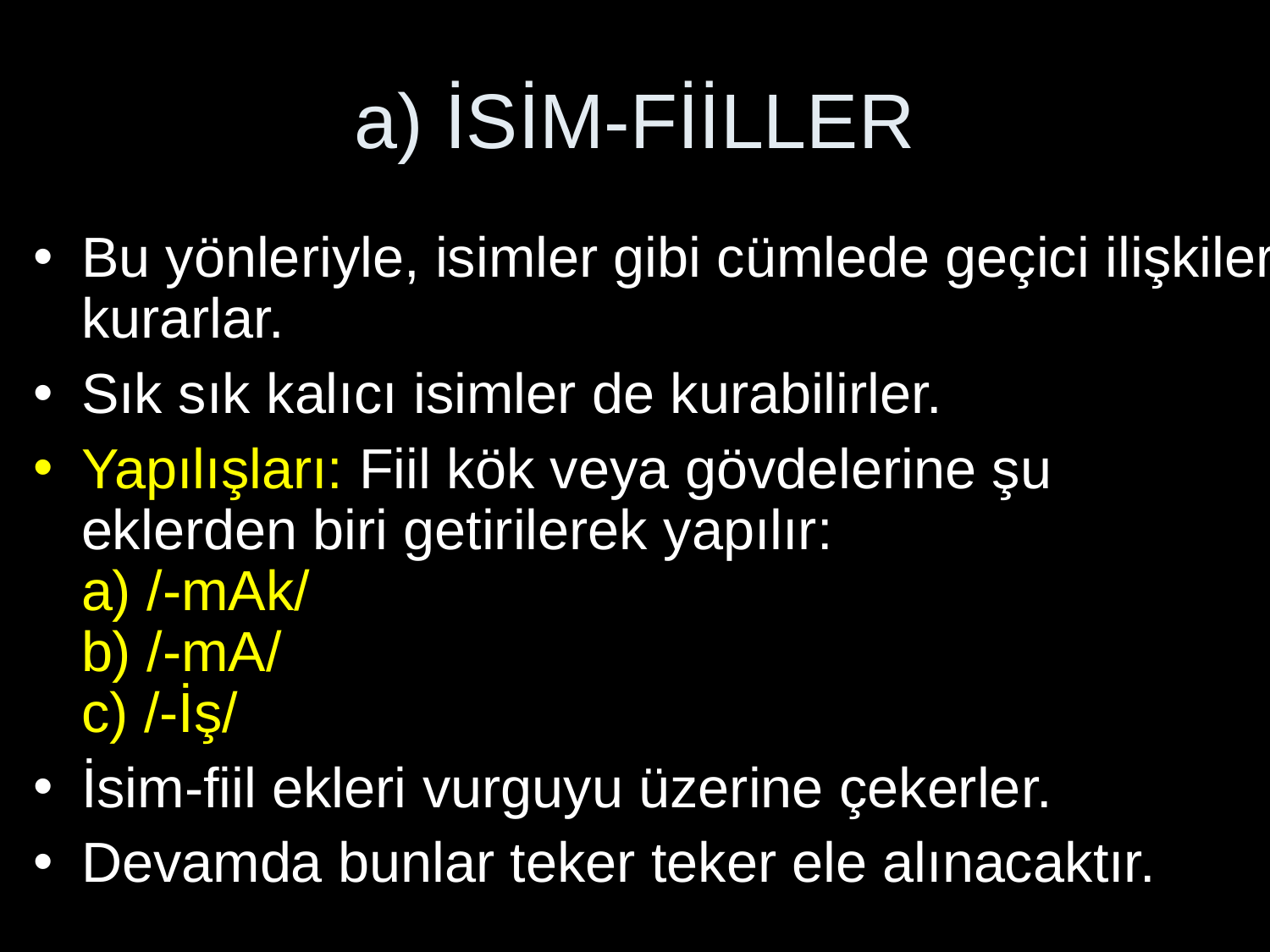

# a) İSİM-FİİLLER
Bu yönleriyle, isimler gibi cümlede geçici ilişkiler kurarlar.
Sık sık kalıcı isimler de kurabilirler.
Yapılışları: Fiil kök veya gövdelerine şu eklerden biri getirilerek yapılır:
a) /-mAk/
b) /-mA/
c) /-İş/
İsim-fiil ekleri vurguyu üzerine çekerler.
Devamda bunlar teker teker ele alınacaktır.